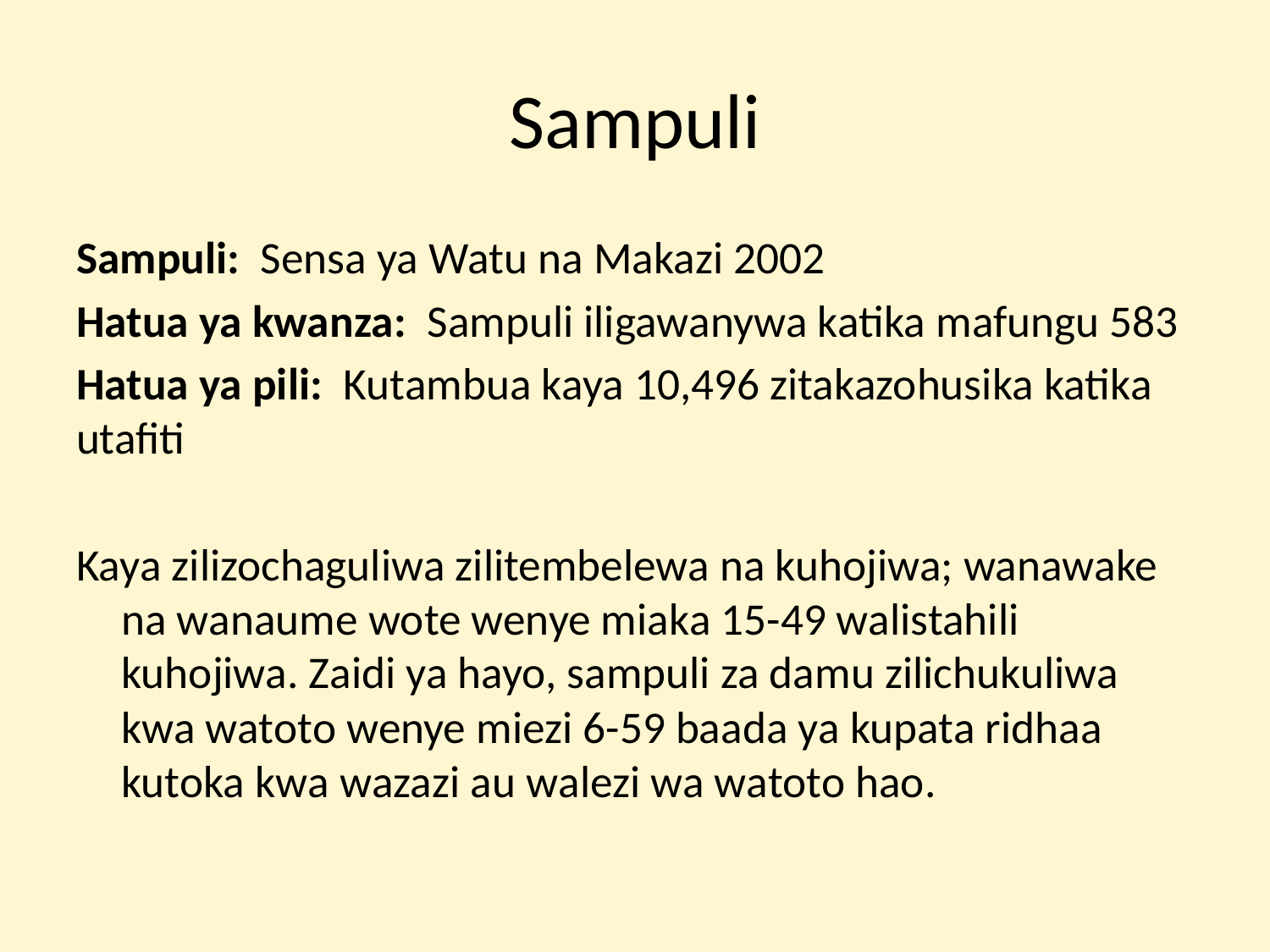

# Sampuli
Sampuli:  Sensa ya Watu na Makazi 2002
Hatua ya kwanza:  Sampuli iligawanywa katika mafungu 583
Hatua ya pili:  Kutambua kaya 10,496 zitakazohusika katika utafiti

Kaya zilizochaguliwa zilitembelewa na kuhojiwa; wanawake na wanaume wote wenye miaka 15-49 walistahili kuhojiwa. Zaidi ya hayo, sampuli za damu zilichukuliwa kwa watoto wenye miezi 6-59 baada ya kupata ridhaa kutoka kwa wazazi au walezi wa watoto hao.